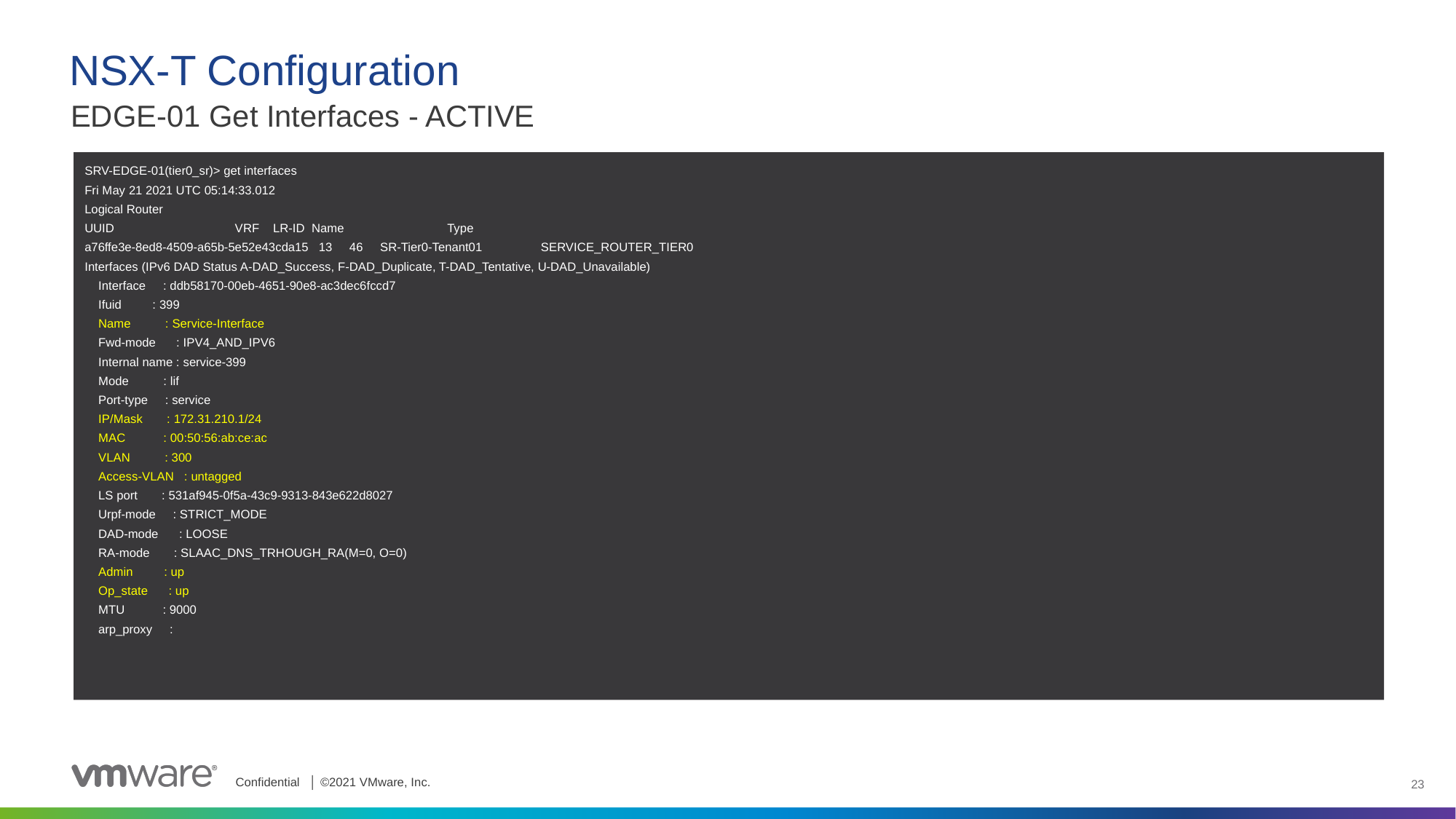

# NSX-T Configuration
EDGE-01 Get Interfaces - ACTIVE
SRV-EDGE-01(tier0_sr)> get interfaces
Fri May 21 2021 UTC 05:14:33.012
Logical Router
UUID                                   VRF    LR-ID  Name                              Type
a76ffe3e-8ed8-4509-a65b-5e52e43cda15   13     46     SR-Tier0-Tenant01                 SERVICE_ROUTER_TIER0
Interfaces (IPv6 DAD Status A-DAD_Success, F-DAD_Duplicate, T-DAD_Tentative, U-DAD_Unavailable)
    Interface     : ddb58170-00eb-4651-90e8-ac3dec6fccd7
    Ifuid         : 399
    Name          : Service-Interface
    Fwd-mode      : IPV4_AND_IPV6
    Internal name : service-399
    Mode          : lif
    Port-type     : service
    IP/Mask       : 172.31.210.1/24
    MAC           : 00:50:56:ab:ce:ac
    VLAN          : 300
    Access-VLAN   : untagged
    LS port       : 531af945-0f5a-43c9-9313-843e622d8027
    Urpf-mode     : STRICT_MODE
    DAD-mode      : LOOSE
    RA-mode       : SLAAC_DNS_TRHOUGH_RA(M=0, O=0)
    Admin         : up
    Op_state      : up
    MTU           : 9000
    arp_proxy     :